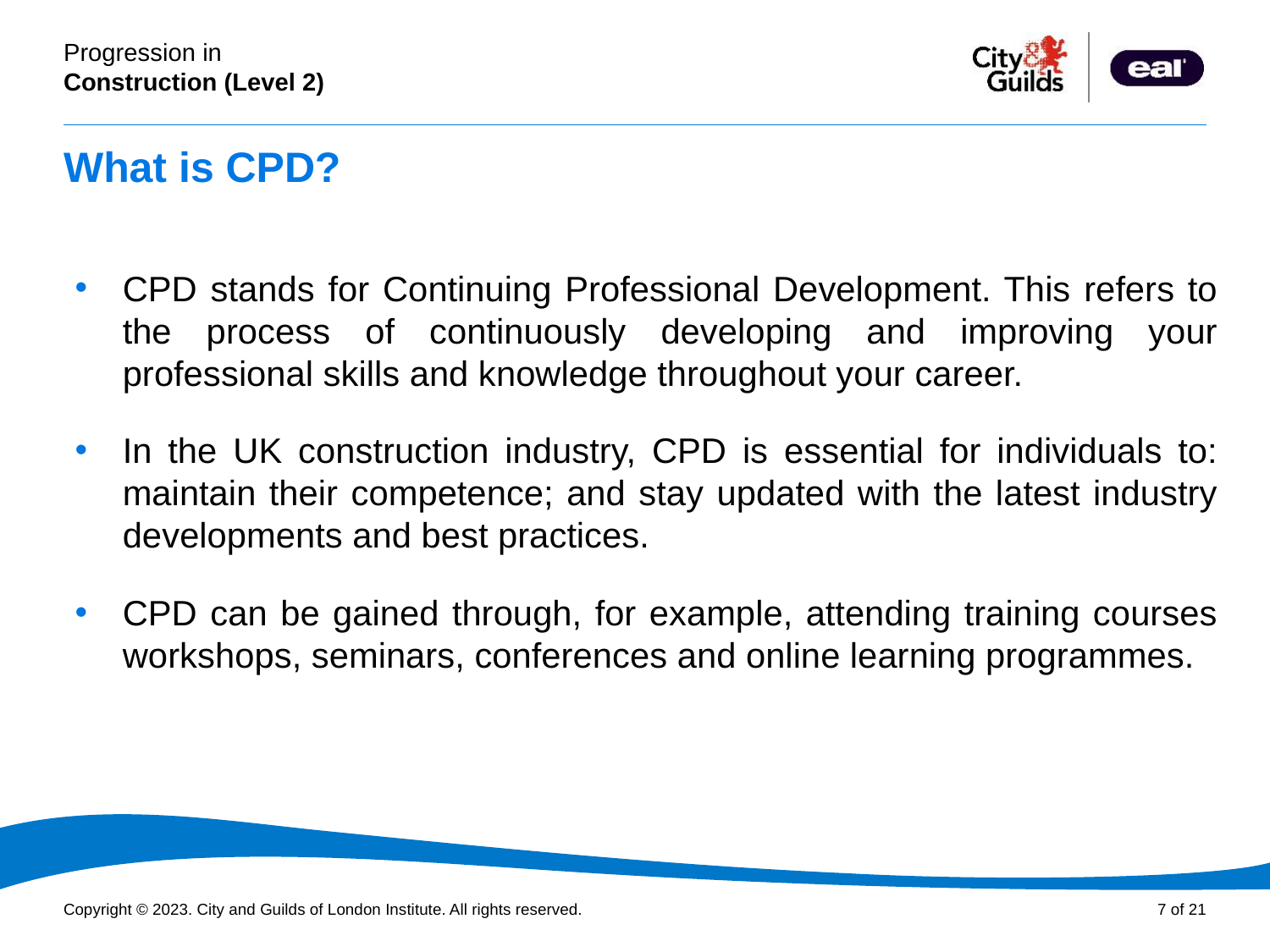

# What is CPD?
CPD stands for Continuing Professional Development. This refers to the process of continuously developing and improving your professional skills and knowledge throughout your career.
In the UK construction industry, CPD is essential for individuals to: maintain their competence; and stay updated with the latest industry developments and best practices.
CPD can be gained through, for example, attending training courses workshops, seminars, conferences and online learning programmes.